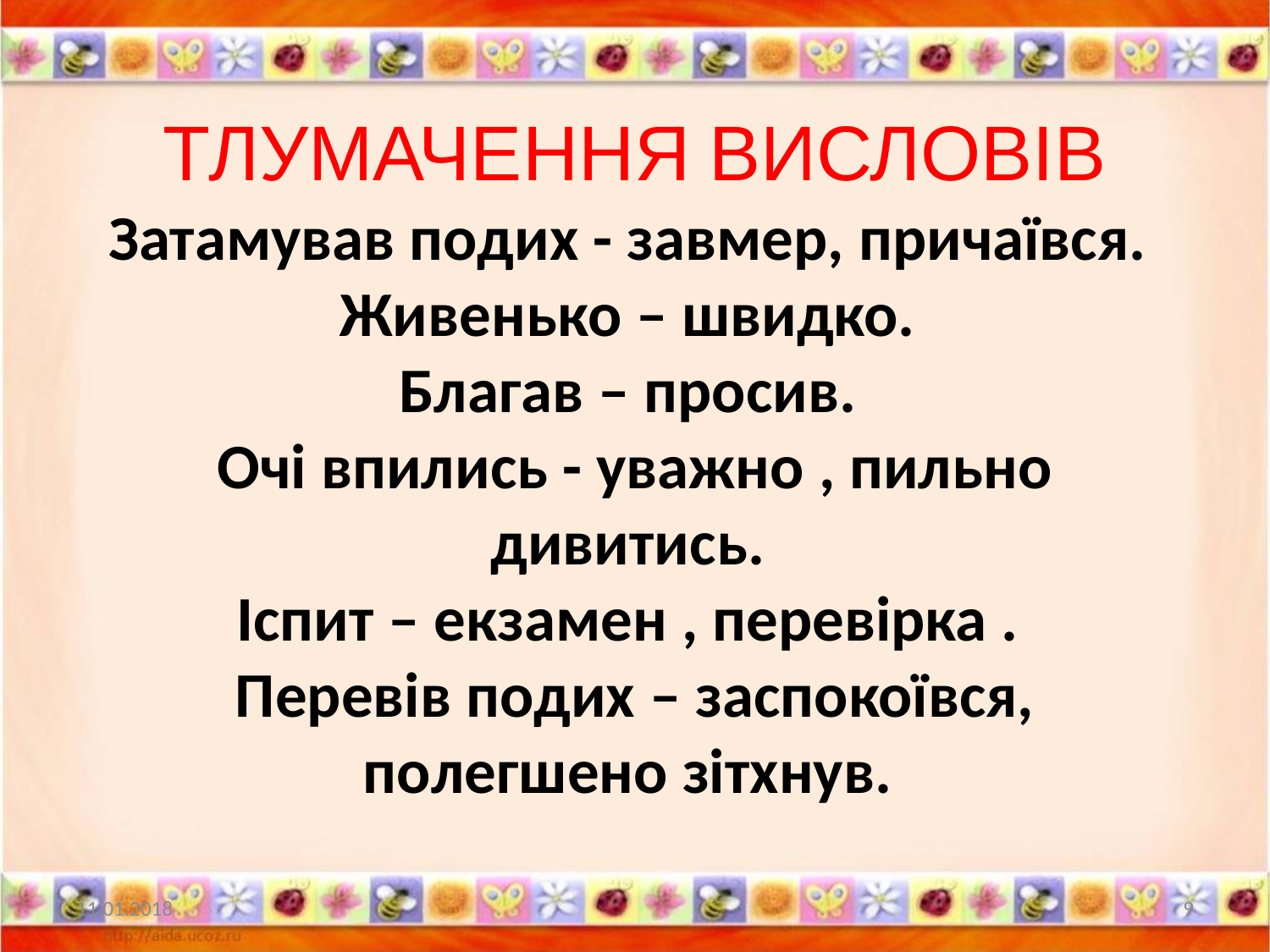

# ТЛУМАЧЕННЯ ВИСЛОВІВ Затамував подих - завмер, причаївся.  Живенько – швидко.  Благав – просив.  Очі впились - уважно , пильно дивитись. Іспит – екзамен , перевірка .  Перевів подих – заспокоївся, полегшено зітхнув.

11.01.2018
9